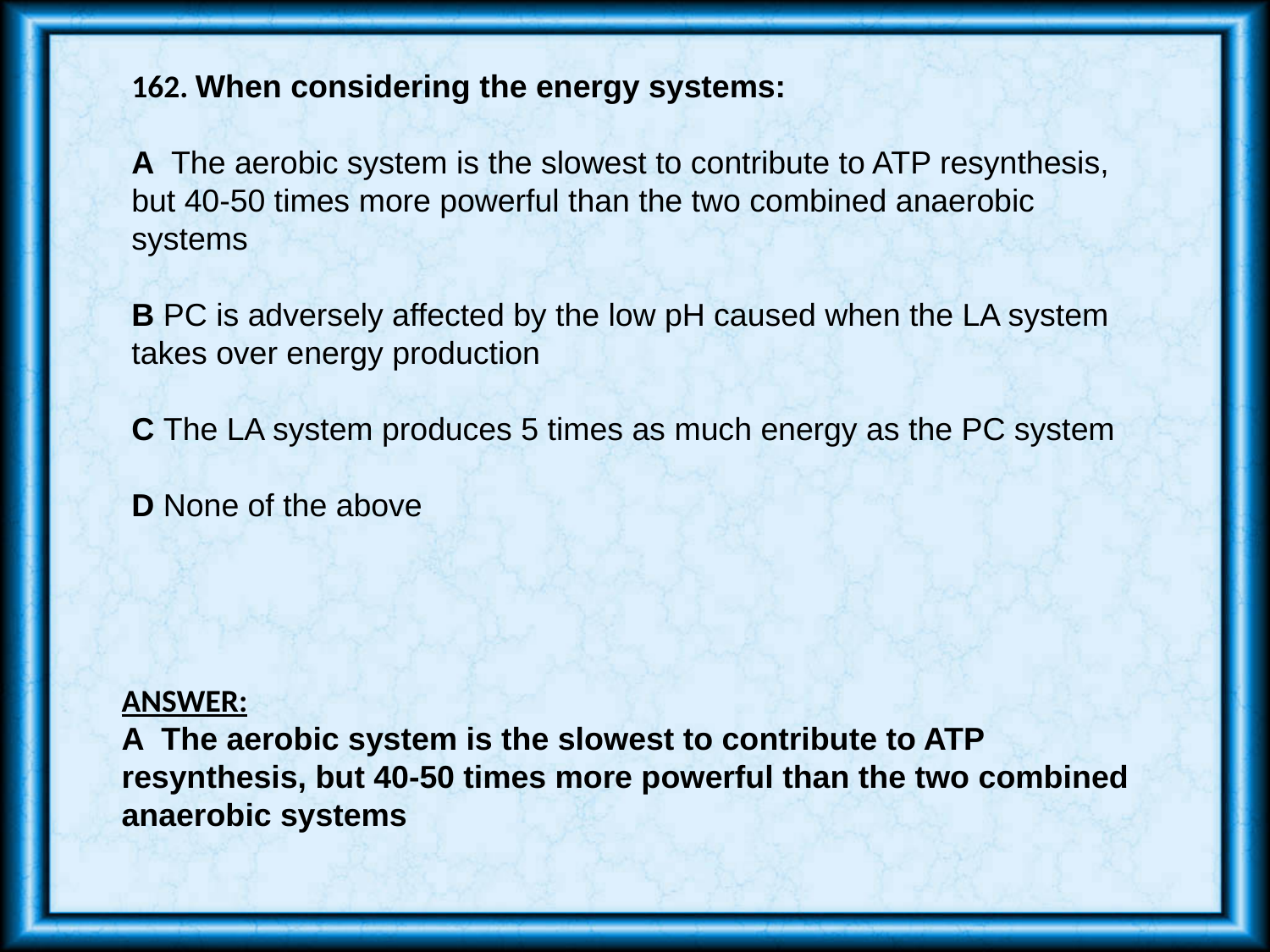

162. When considering the energy systems:

A  The aerobic system is the slowest to contribute to ATP resynthesis, but 40-50 times more powerful than the two combined anaerobic systems

B PC is adversely affected by the low pH caused when the LA system takes over energy production

C The LA system produces 5 times as much energy as the PC system

D None of the above

ANSWER:
A  The aerobic system is the slowest to contribute to ATP resynthesis, but 40-50 times more powerful than the two combined anaerobic systems